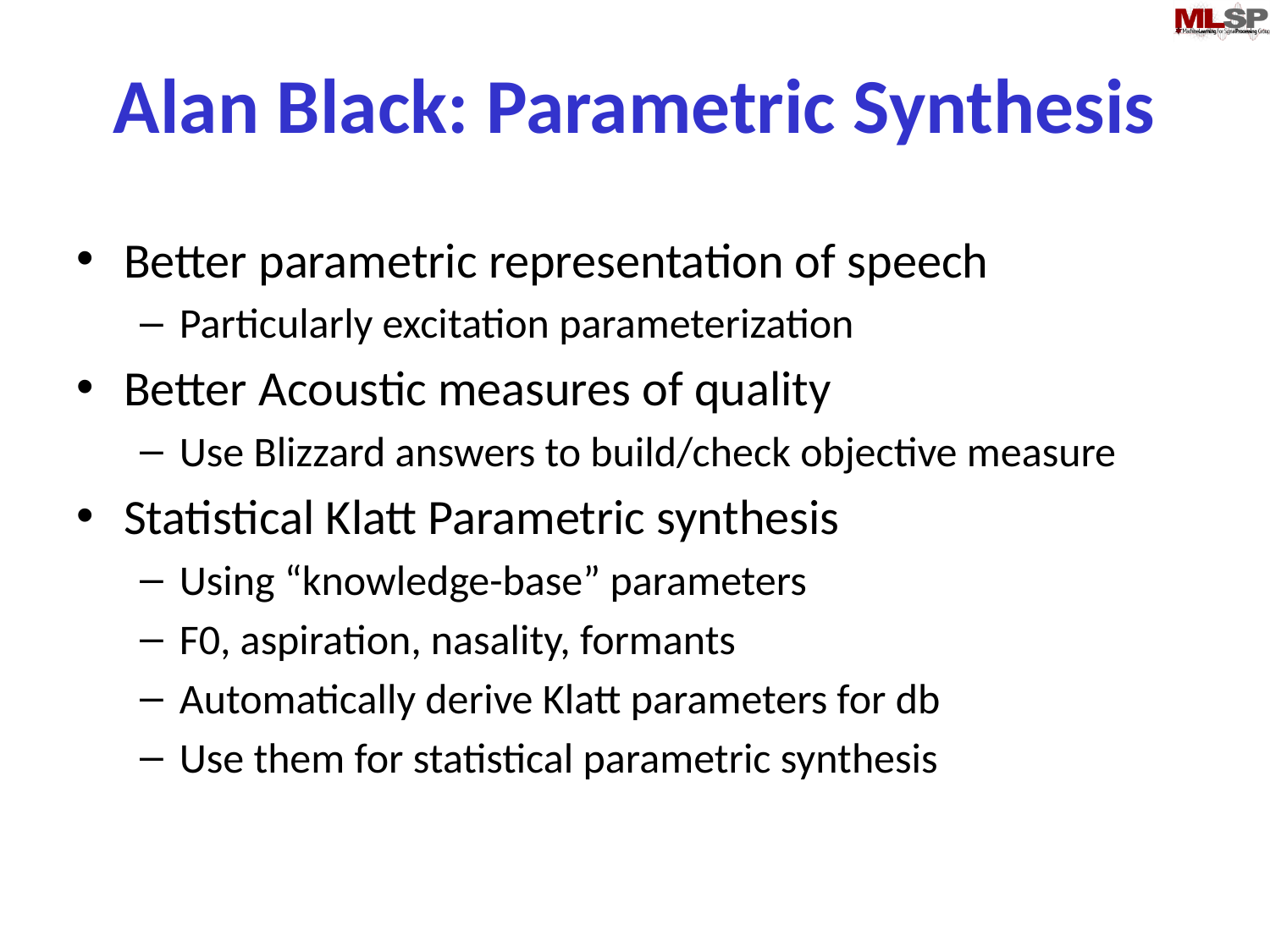

# Alan Black: Parametric Synthesis
Better parametric representation of speech
Particularly excitation parameterization
Better Acoustic measures of quality
Use Blizzard answers to build/check objective measure
Statistical Klatt Parametric synthesis
Using “knowledge-base” parameters
F0, aspiration, nasality, formants
Automatically derive Klatt parameters for db
Use them for statistical parametric synthesis